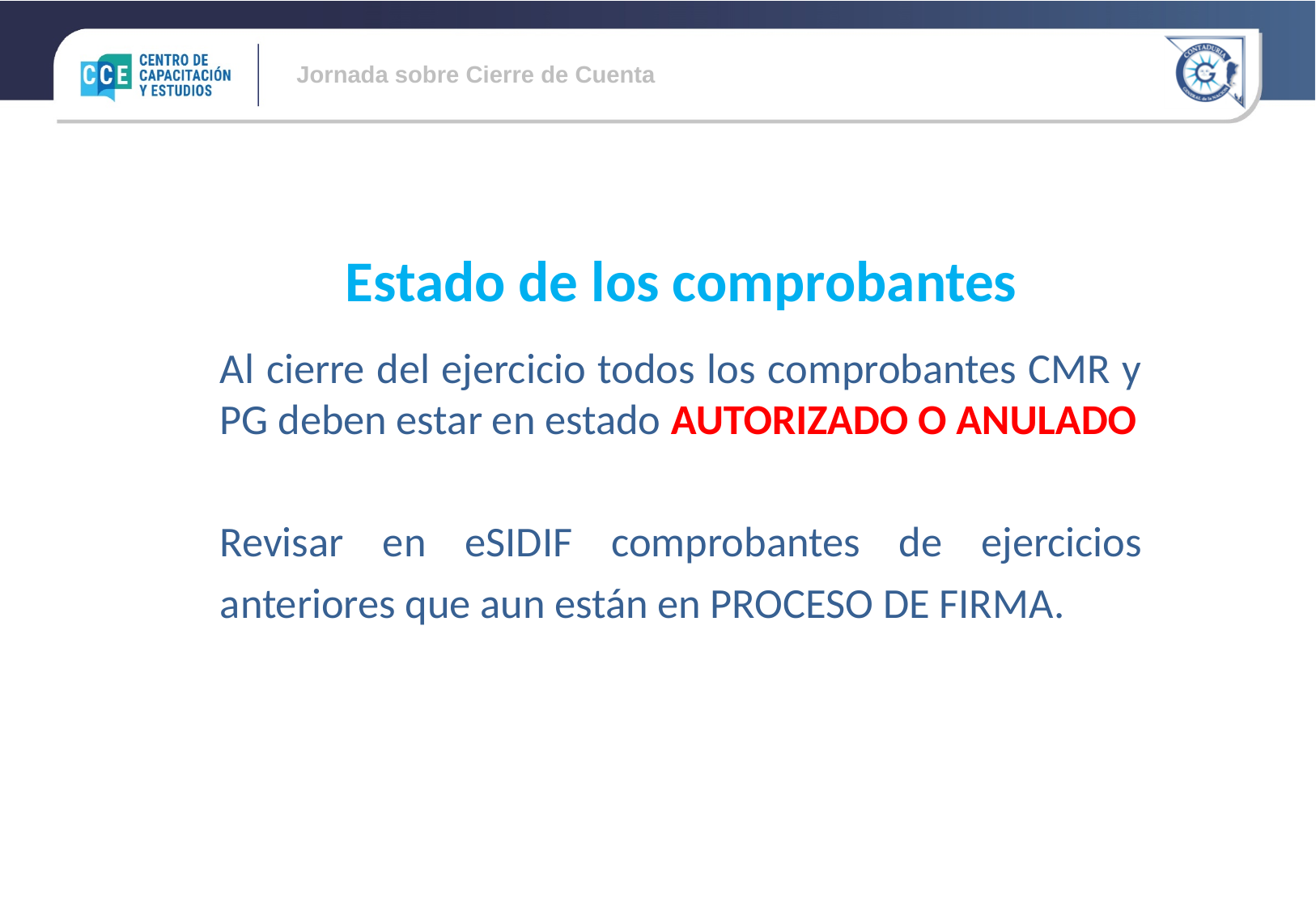

Estado de los comprobantes

Al cierre del ejercicio todos los comprobantes CMR y PG deben estar en estado AUTORIZADO O ANULADO

Revisar en eSIDIF comprobantes de ejercicios anteriores que aun están en PROCESO DE FIRMA.